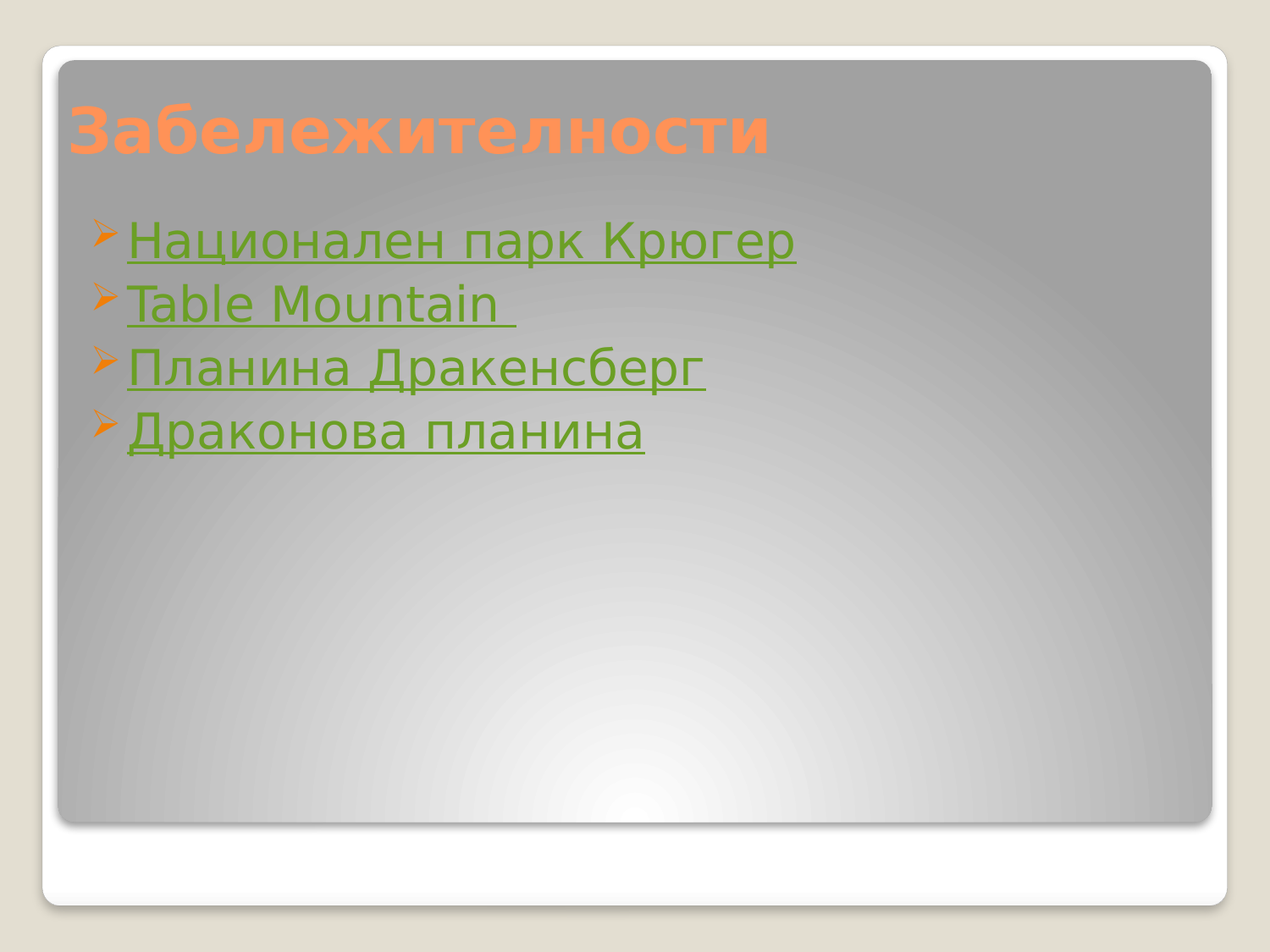

# Забележителности
Национален парк Крюгер
Table Mountain
Планина Дракенсберг
Драконова планина